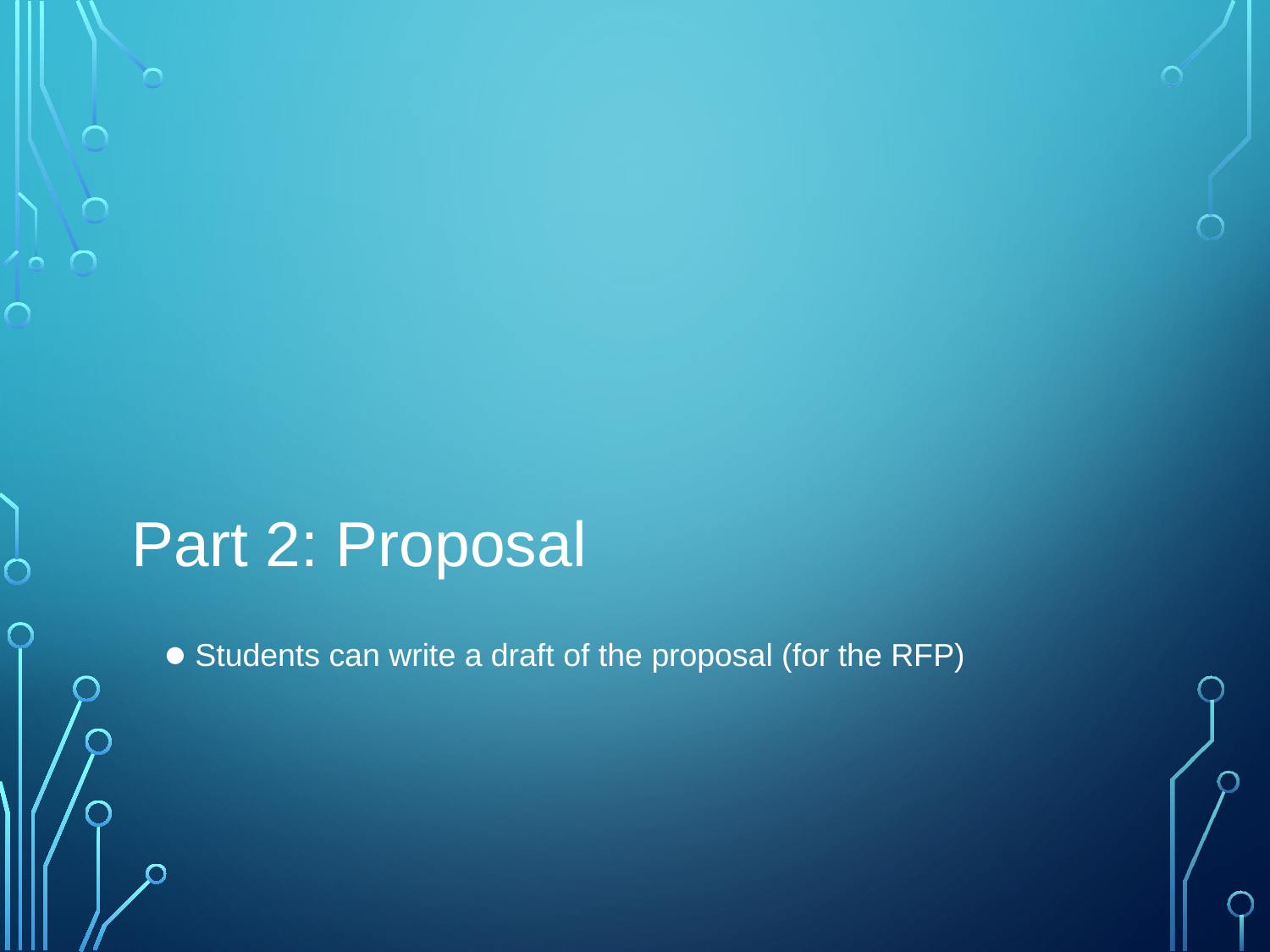

# Part 2: Proposal
Students can write a draft of the proposal (for the RFP)